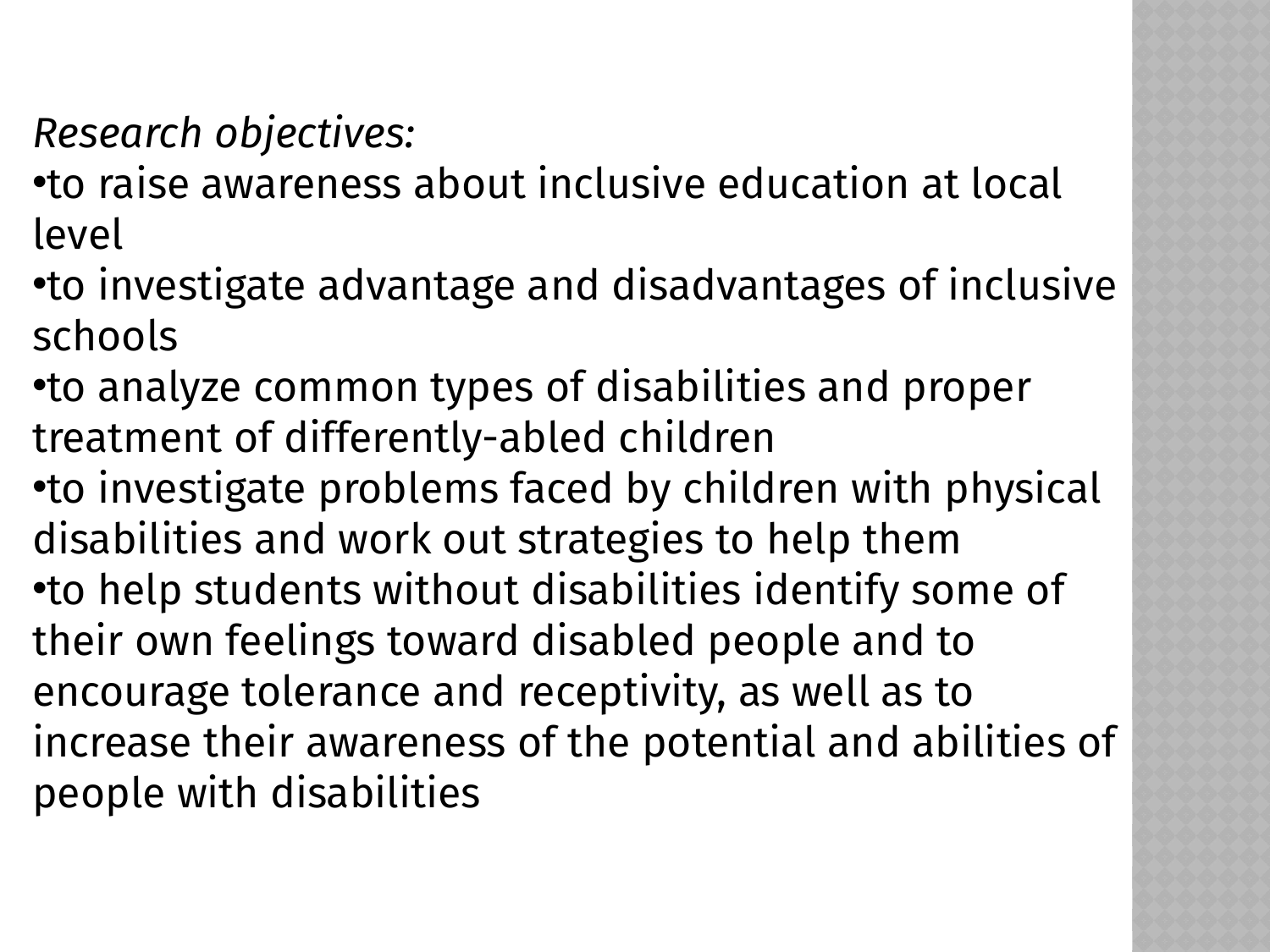

Research objectives:
to raise awareness about inclusive education at local level
to investigate advantage and disadvantages of inclusive schools
to analyze common types of disabilities and proper treatment of differently-abled children
to investigate problems faced by children with physical disabilities and work out strategies to help them
to help students without disabilities identify some of their own feelings toward disabled people and to encourage tolerance and receptivity, as well as to increase their awareness of the potential and abilities of people with disabilities